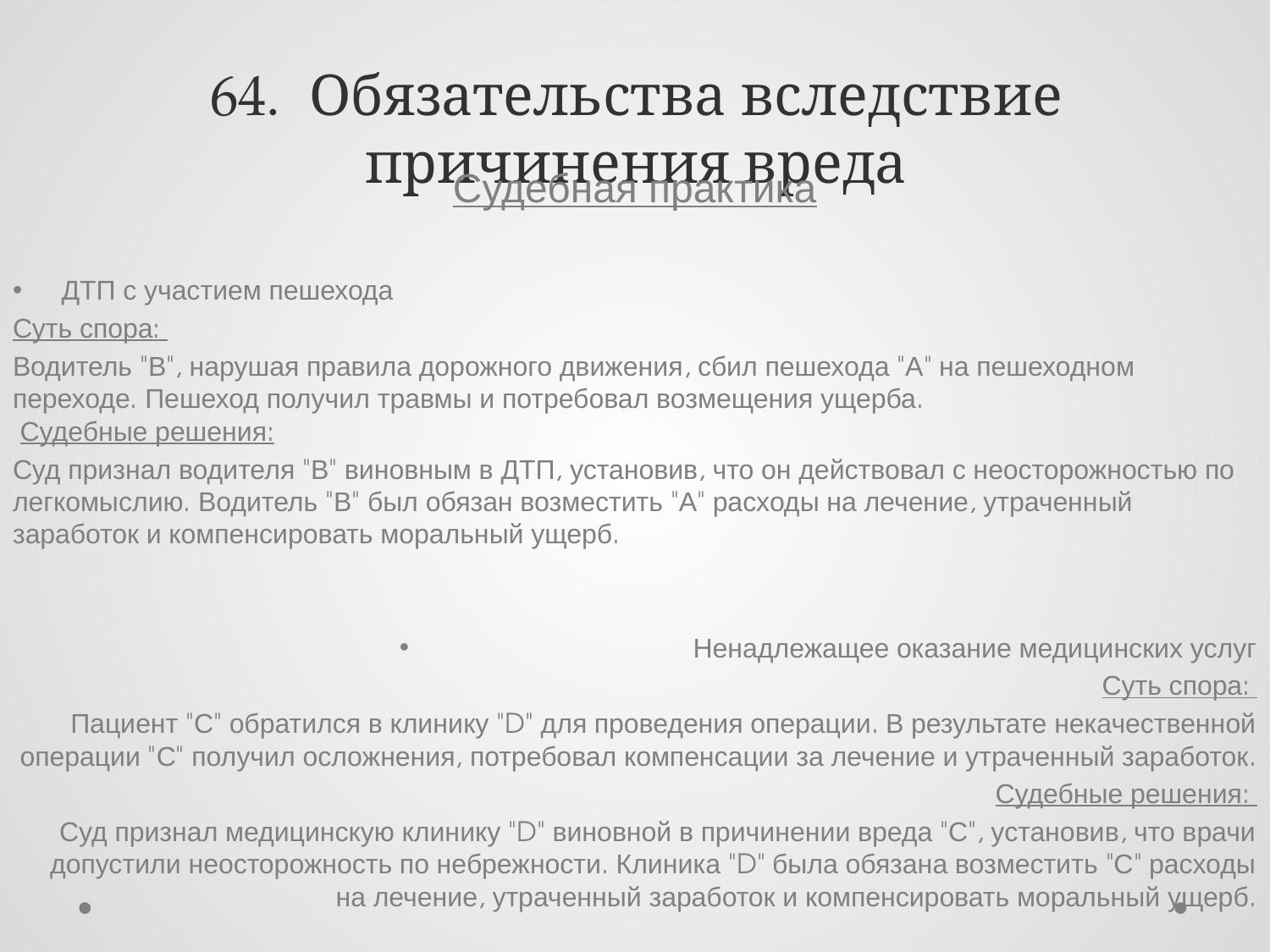

# 64.  Обязательства вследствие причинения вреда
Судебная практика

ДТП с участием пешехода
Суть спора:
Водитель "В", нарушая правила дорожного движения, сбил пешехода "А" на пешеходном переходе. Пешеход получил травмы и потребовал возмещения ущерба.
 Судебные решения:
Суд признал водителя "В" виновным в ДТП, установив, что он действовал с неосторожностью по легкомыслию. Водитель "В" был обязан возместить "А" расходы на лечение, утраченный заработок и компенсировать моральный ущерб.

Ненадлежащее оказание медицинских услуг
Суть спора:
Пациент "С" обратился в клинику "D" для проведения операции. В результате некачественной операции "С" получил осложнения, потребовал компенсации за лечение и утраченный заработок.
Судебные решения:
Суд признал медицинскую клинику "D" виновной в причинении вреда "С", установив, что врачи допустили неосторожность по небрежности. Клиника "D" была обязана возместить "С" расходы на лечение, утраченный заработок и компенсировать моральный ущерб.